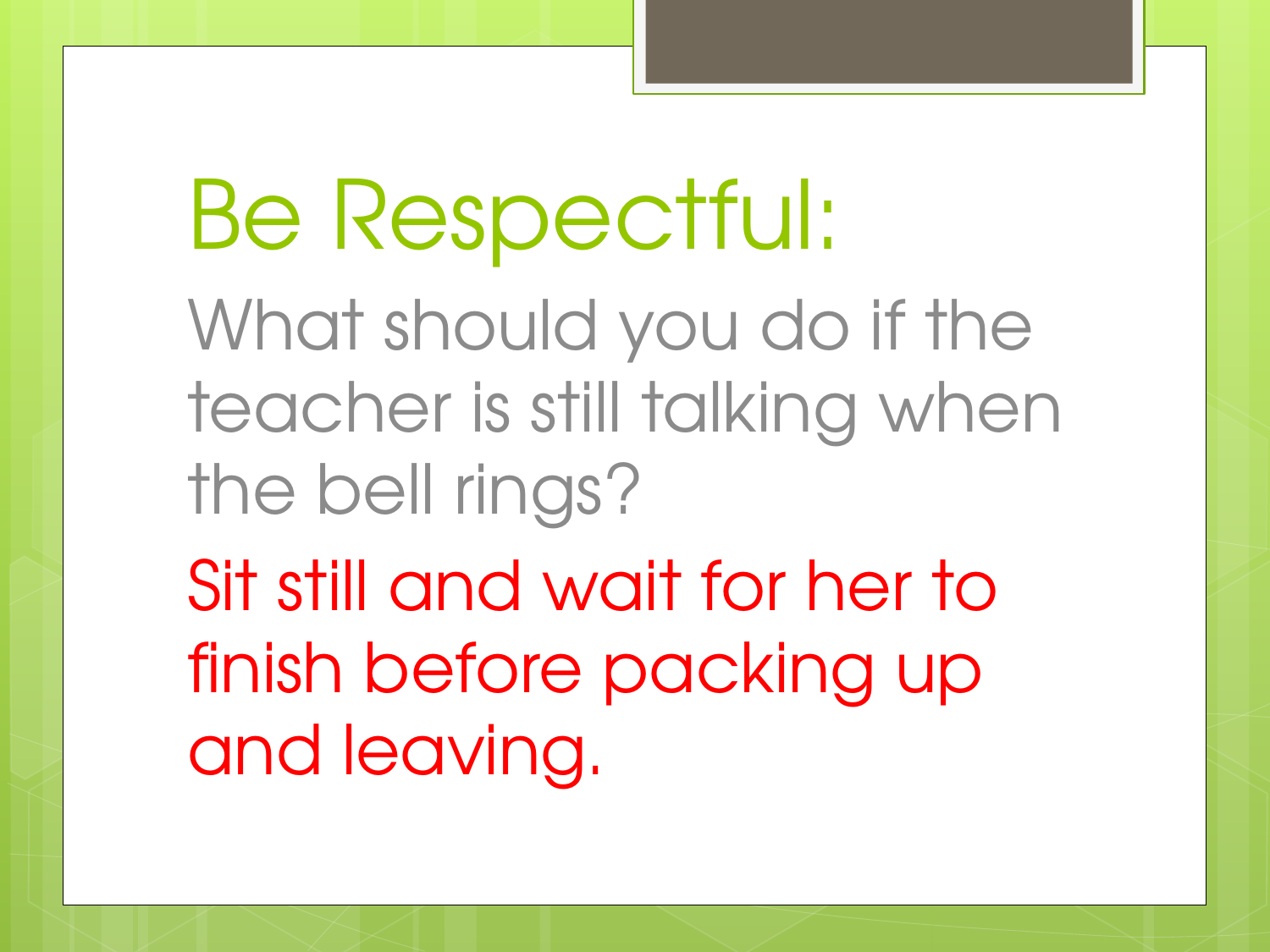

# Be Respectful:
What should you do if the teacher is still talking when the bell rings?
Sit still and wait for her to finish before packing up and leaving.